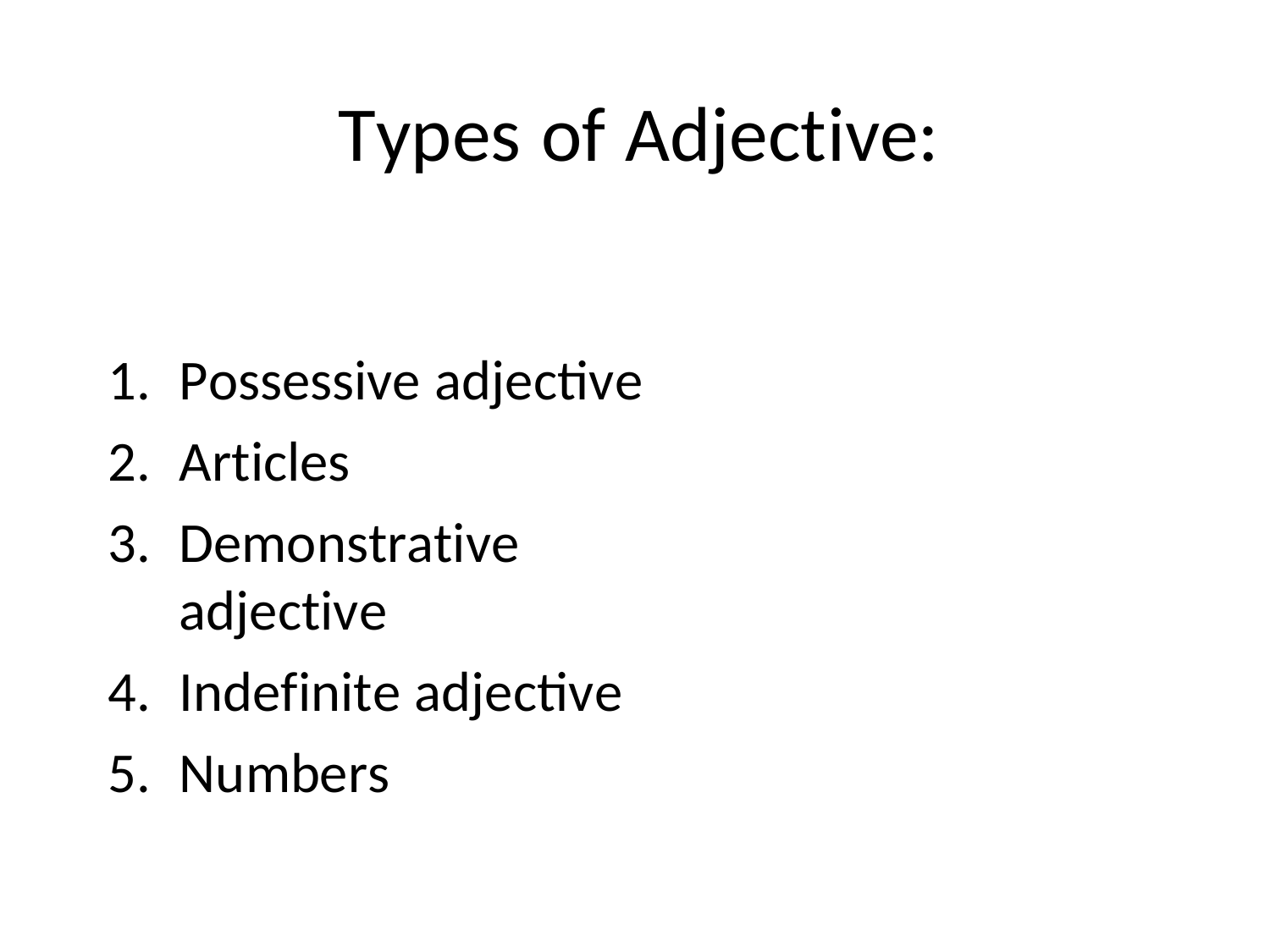

# Types of Adjective:
Possessive adjective
Articles
Demonstrative adjective
Indefinite adjective
Numbers